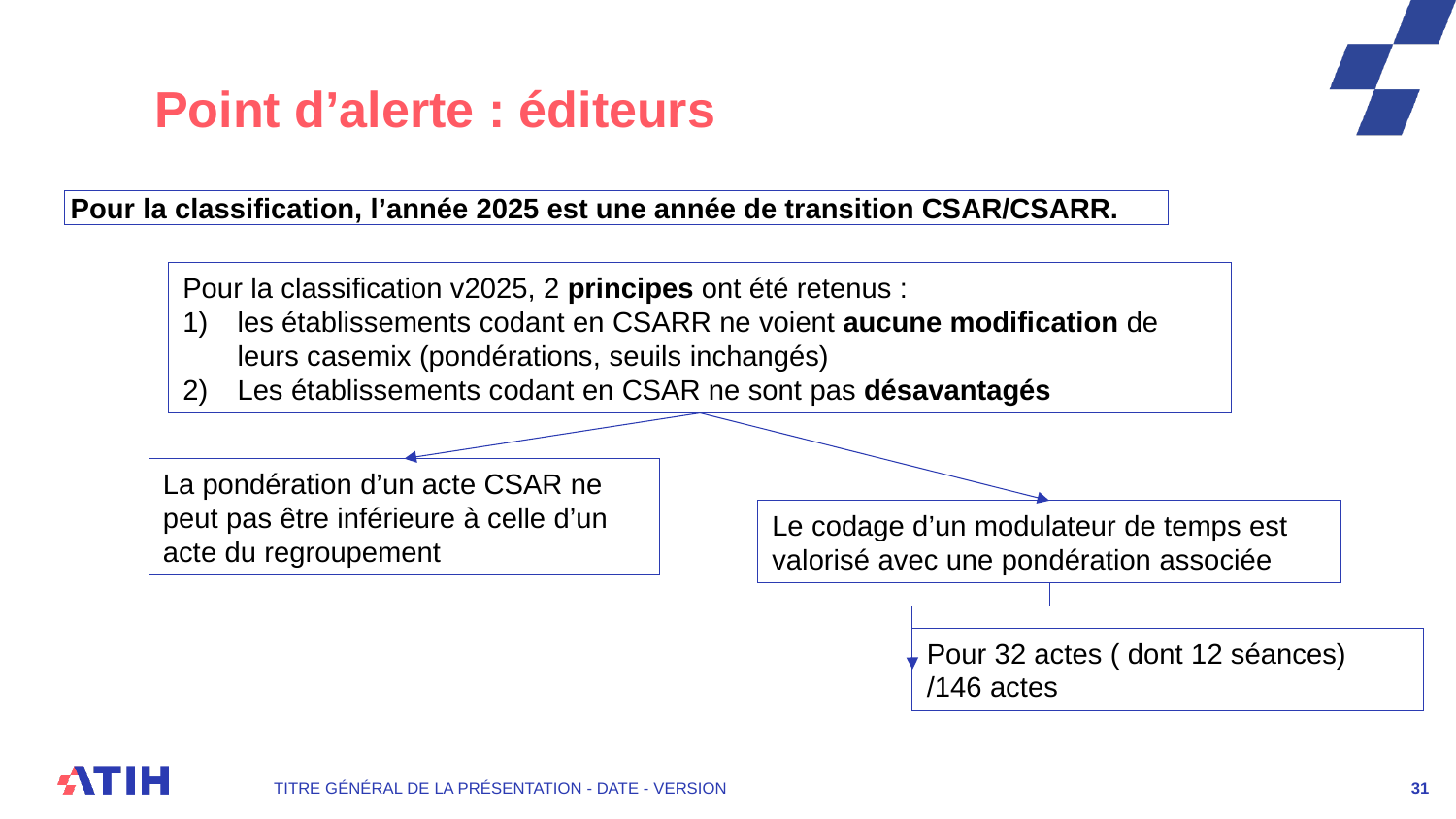

# Point d’alerte : éditeurs
Pour la classification, l’année 2025 est une année de transition CSAR/CSARR.
Pour la classification v2025, 2 principes ont été retenus :
les établissements codant en CSARR ne voient aucune modification de leurs casemix (pondérations, seuils inchangés)
Les établissements codant en CSAR ne sont pas désavantagés
La pondération d’un acte CSAR ne peut pas être inférieure à celle d’un acte du regroupement
Le codage d’un modulateur de temps est valorisé avec une pondération associée
Pour 32 actes ( dont 12 séances) /146 actes
TITRE GÉNÉRAL DE LA PRÉSENTATION - DATE - VERSION